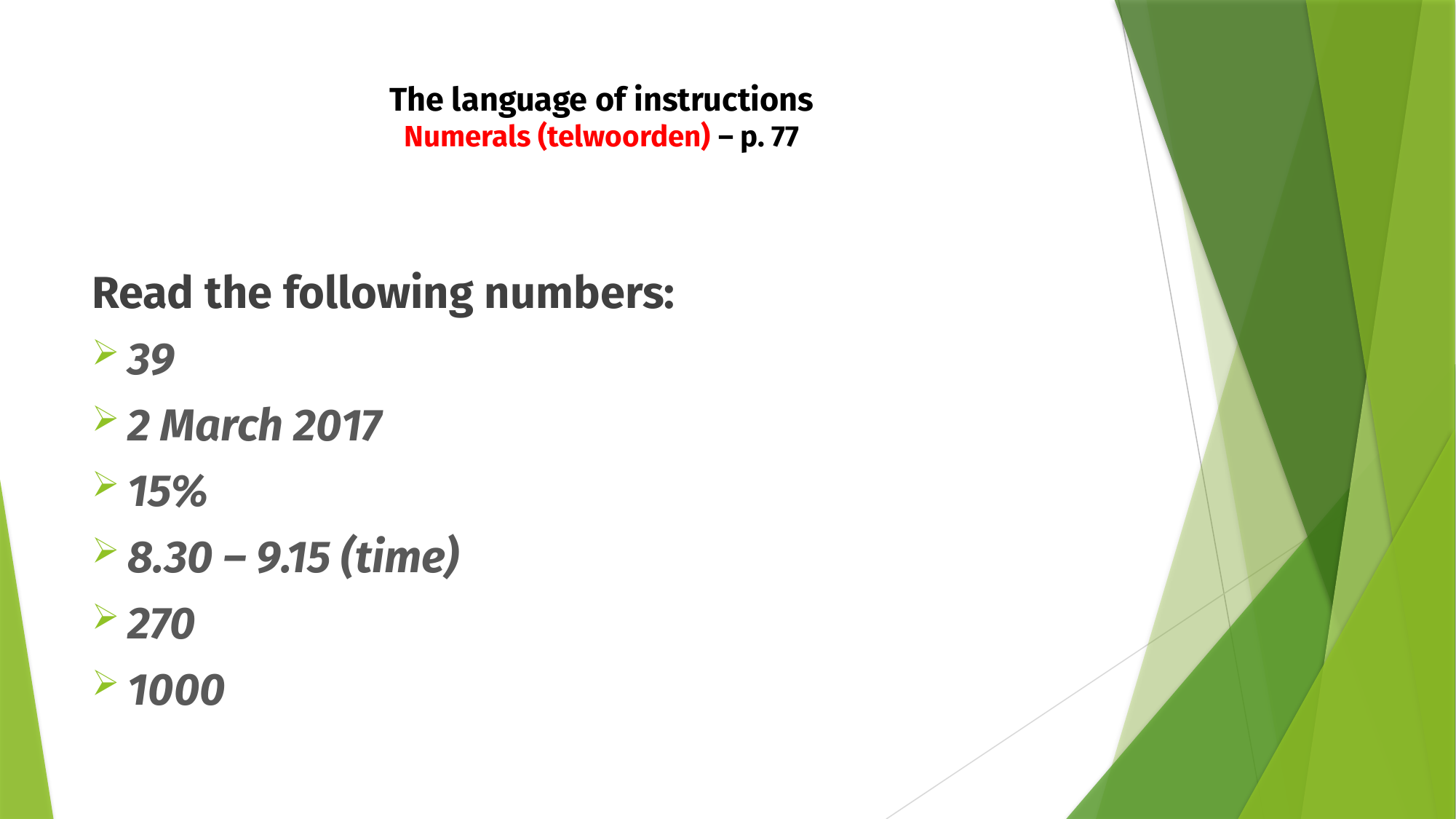

# The language of instructions Numerals (telwoorden) – p. 77
Read the following numbers:
39
2 March 2017
15%
8.30 – 9.15 (time)
270
1000